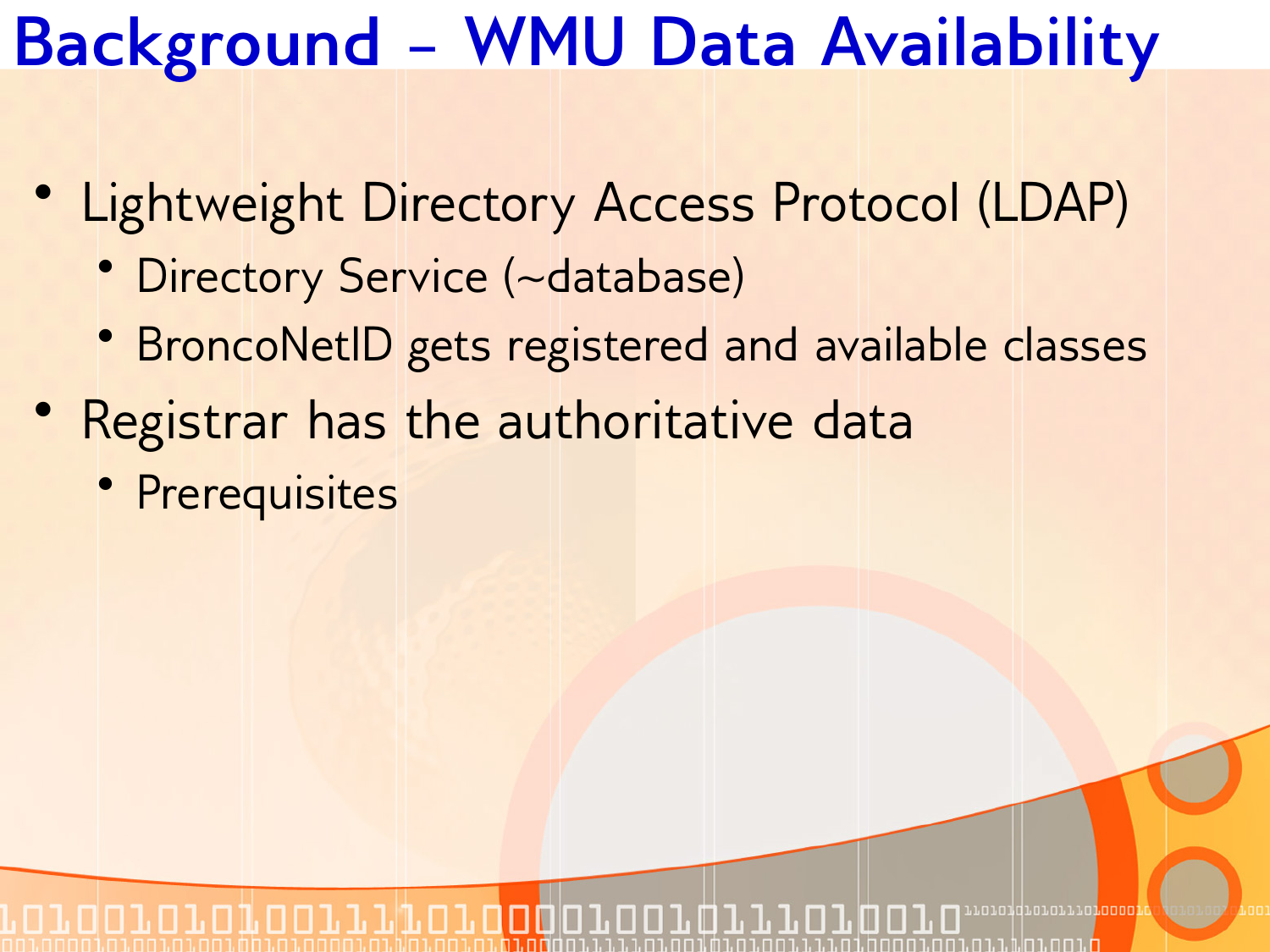

# Background – WMU Data Availability
Lightweight Directory Access Protocol (LDAP)
Directory Service (~database)
BroncoNetID gets registered and available classes
Registrar has the authoritative data
Prerequisites